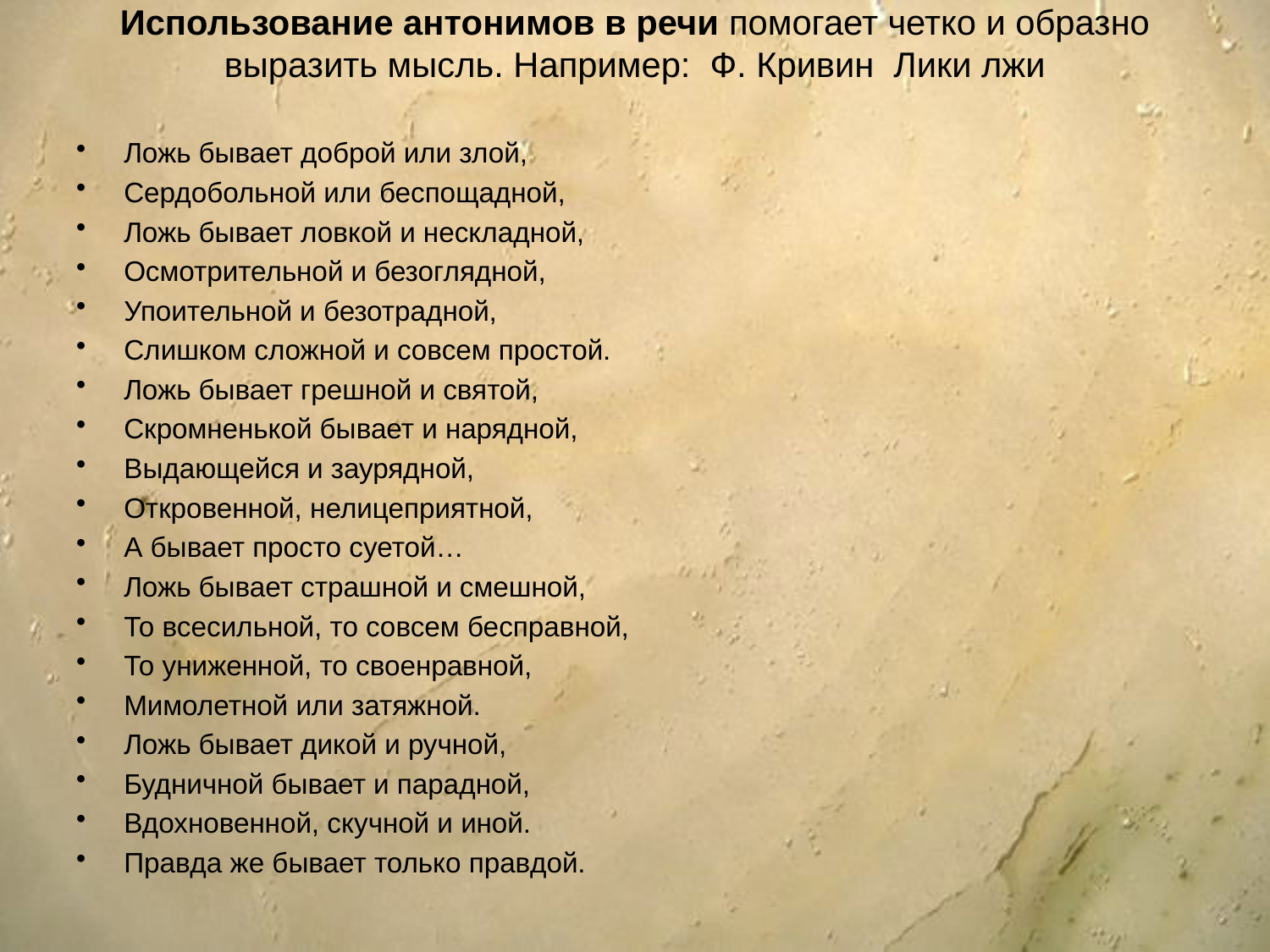

# Использование антонимов в речи помогает четко и образно выразить мысль. Например:  Ф. Кривин  Лики лжи

Ложь бывает доброй или злой,
Сердобольной или беспощадной,
Ложь бывает ловкой и нескладной,
Осмотрительной и безоглядной,
Упоительной и безотрадной,
Слишком сложной и совсем простой.
Ложь бывает грешной и святой,
Скромненькой бывает и нарядной,
Выдающейся и заурядной,
Откровенной, нелицеприятной,
А бывает просто суетой…
Ложь бывает страшной и смешной,
То всесильной, то совсем бесправной,
То униженной, то своенравной,
Мимолетной или затяжной.
Ложь бывает дикой и ручной,
Будничной бывает и парадной,
Вдохновенной, скучной и иной.
Правда же бывает только правдой.